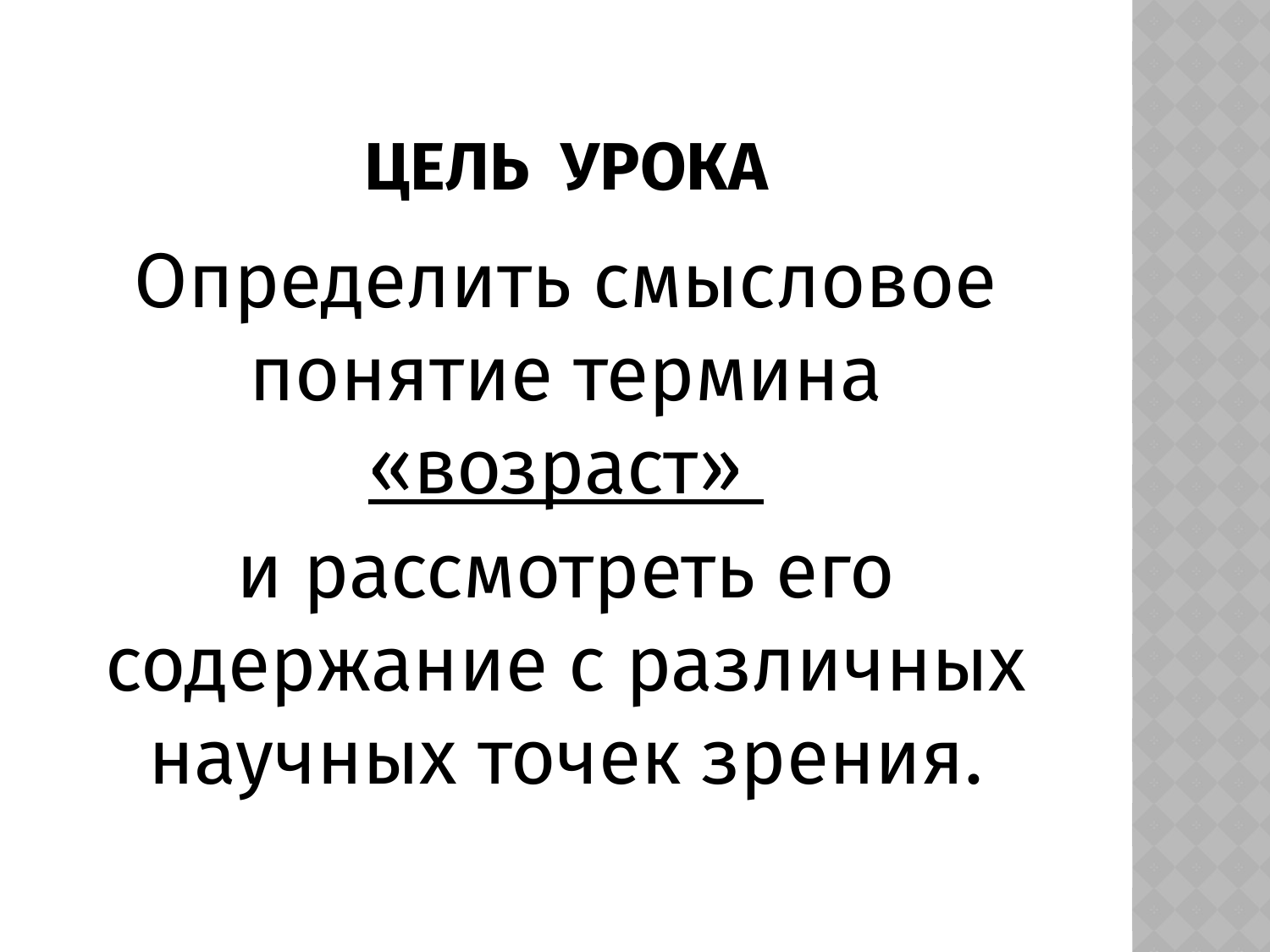

# Цель  урока
Определить смысловое понятие термина «возраст»
и рассмотреть его содержание с различных научных точек зрения.